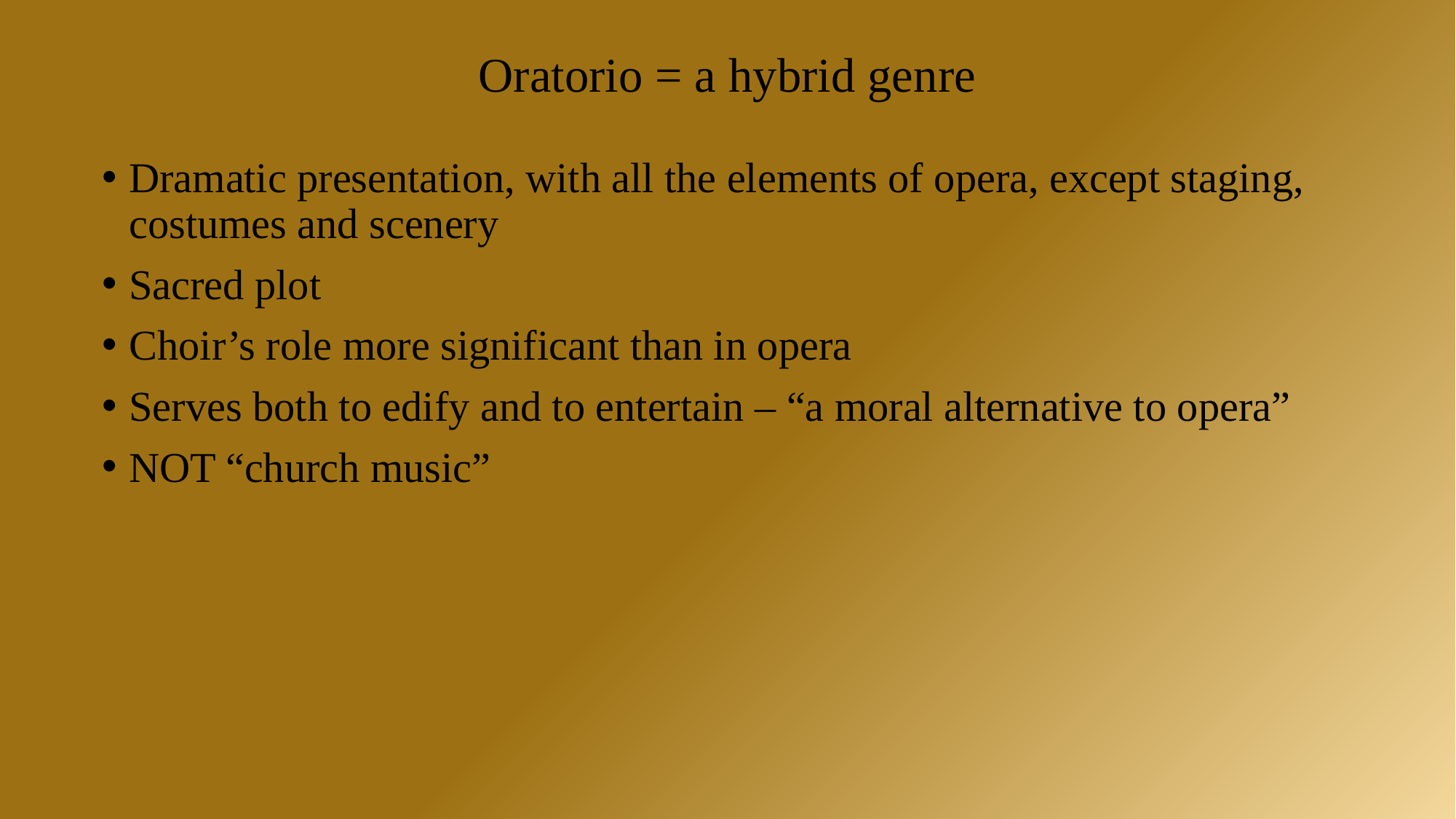

# Oratorio = a hybrid genre
Dramatic presentation, with all the elements of opera, except staging, costumes and scenery
Sacred plot
Choir’s role more significant than in opera
Serves both to edify and to entertain – “a moral alternative to opera”
NOT “church music”